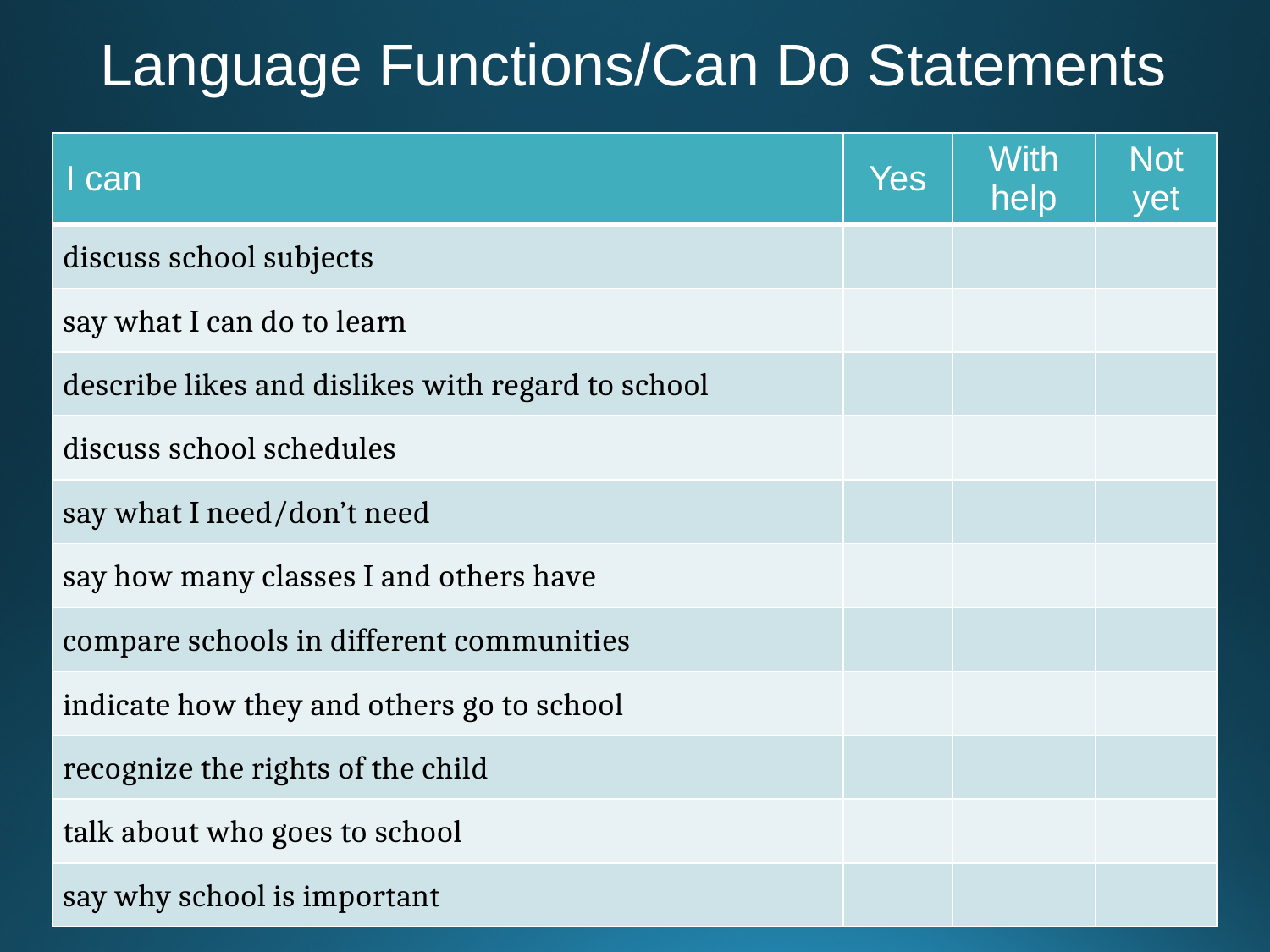

# Language Functions/Can Do Statements
| I can | Yes | With help | Not yet |
| --- | --- | --- | --- |
| discuss school subjects |  |  |  |
| say what I can do to learn |  |  |  |
| describe likes and dislikes with regard to school |  |  |  |
| discuss school schedules |  |  |  |
| say what I need/don’t need |  |  |  |
| say how many classes I and others have |  |  |  |
| compare schools in different communities |  |  |  |
| indicate how they and others go to school |  |  |  |
| recognize the rights of the child |  |  |  |
| talk about who goes to school |  |  |  |
| say why school is important |  |  |  |
Laura Terrill
13